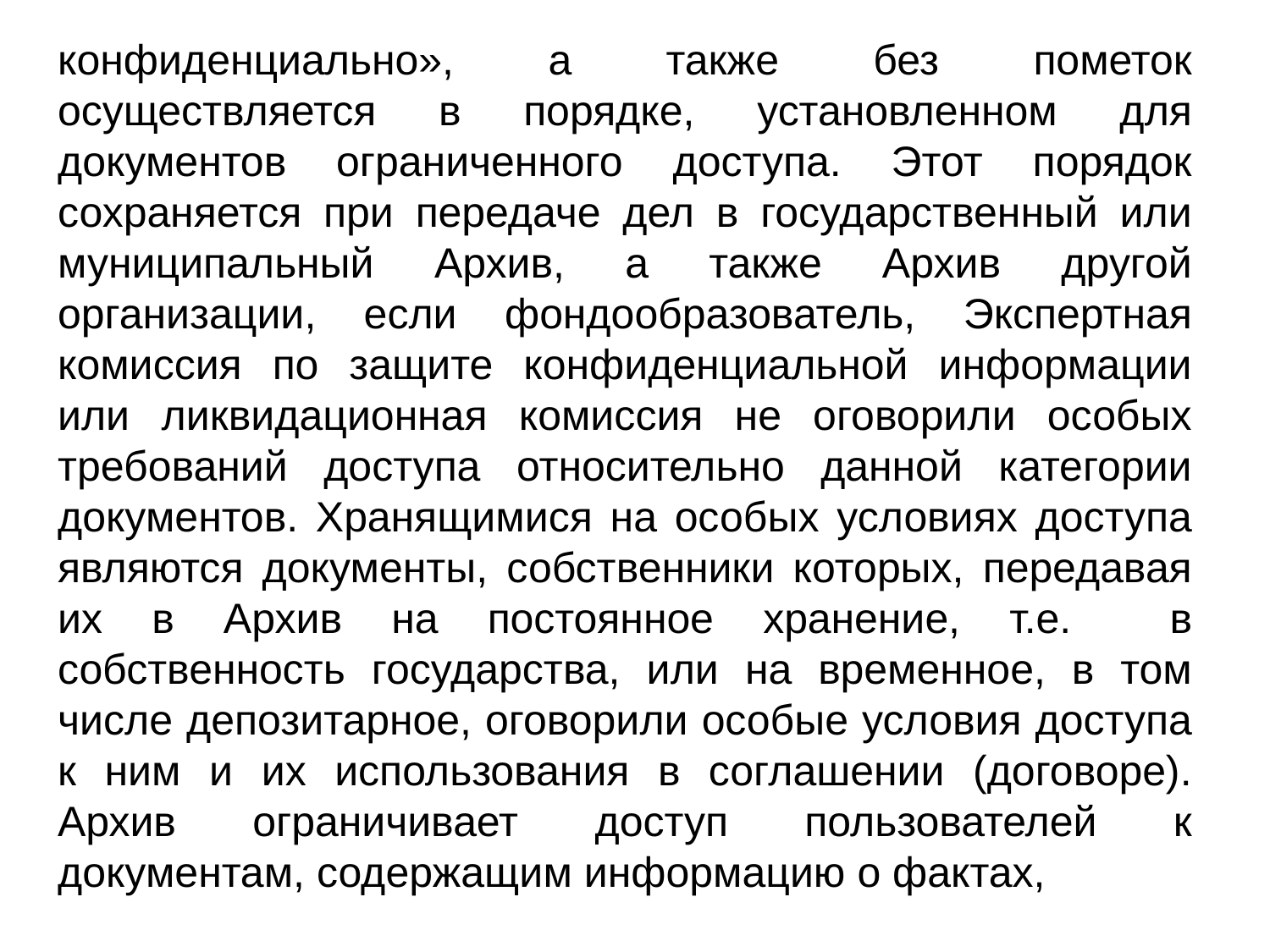

конфиденциально», а также без пометок осуществляется в порядке, установленном для документов ограниченного доступа. Этот порядок сохраняется при передаче дел в государственный или муниципальный Архив, а также Архив другой организации, если фондообразователь, Экспертная комиссия по защите конфиденциальной информации или ликвидационная комиссия не оговорили особых требований доступа относительно данной категории документов. Хранящимися на особых условиях доступа являются документы, собственники которых, передавая их в Архив на постоянное хранение, т.е.  в собственность государства, или на временное, в том числе депозитарное, оговорили особые условия доступа к ним и их использования в соглашении (договоре). Архив ограничивает доступ пользователей к документам, содержащим информацию о фактах,